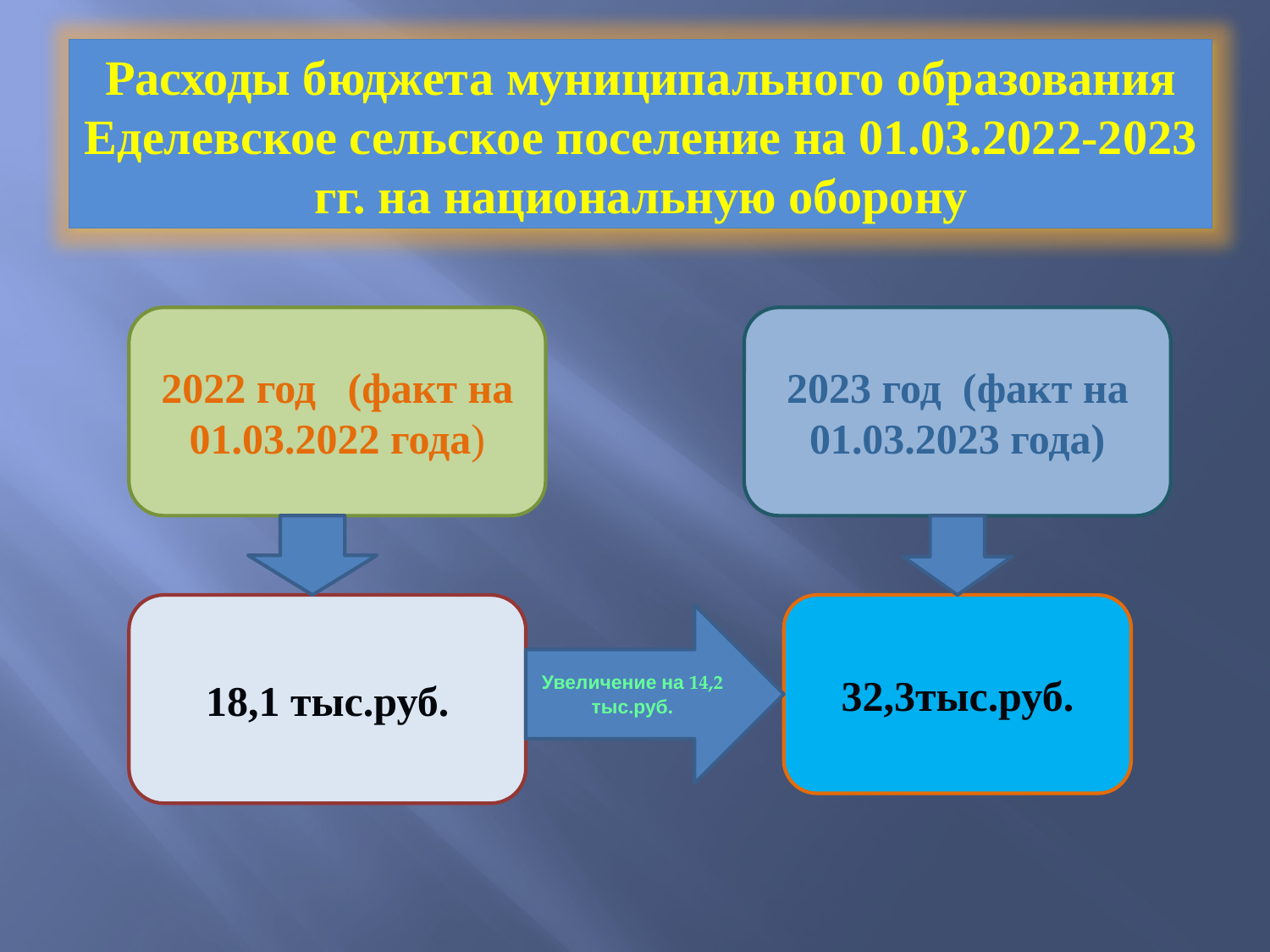

Расходы бюджета муниципального образования Еделевское сельское поселение на 01.03.2022-2023 гг. на национальную оборону
2022 год   (факт на 01.03.2022 года)
2023 год  (факт на 01.03.2023 года)

18,1 тыс.руб.
32,3тыс.руб.
Увеличение на 14,2 тыс.руб.